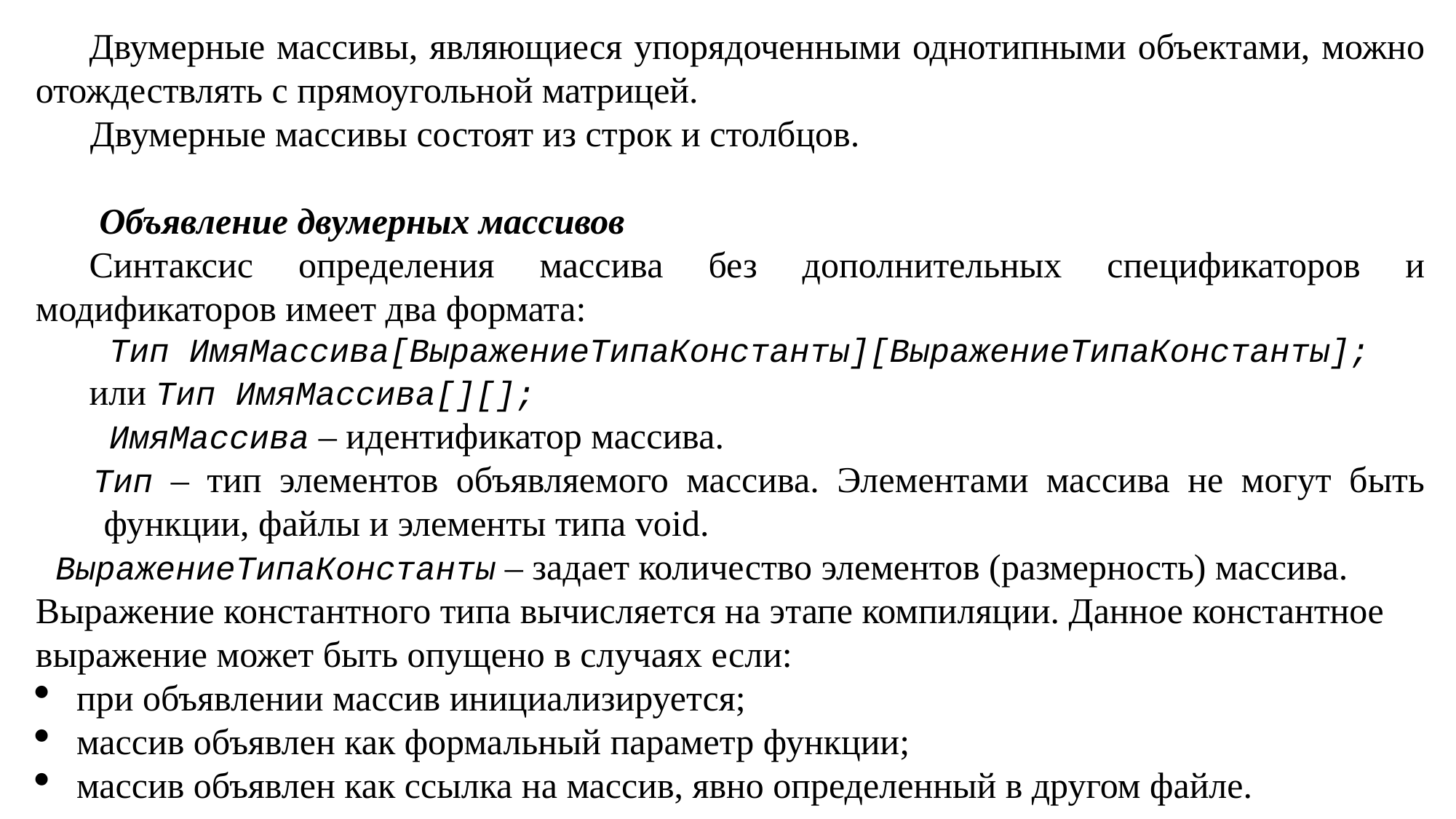

Двумерные массивы, являющиеся упорядоченными однотипными объектами, можно отождествлять с прямоугольной матрицей.
Двумерные массивы состоят из строк и столбцов.

 Объявление двумерных массивов
Синтаксис определения массива без дополнительных спецификаторов и модификаторов имеет два формата:
 Тип ИмяМассива[ВыражениеТипаКонстанты][ВыражениеТипаКонстанты];
или Тип ИмяМассива[][];
 ИмяМассива – идентификатор массива.
  Тип – тип элементов объявляемого массива. Элементами массива не могут быть функции, файлы и элементы типа void.
 ВыражениеТипаКонстанты – задает количество элементов (размерность) массива.
Выражение константного типа вычисляется на этапе компиляции. Данное константное
выражение может быть опущено в случаях если:
при объявлении массив инициализируется;
массив объявлен как формальный параметр функции;
массив объявлен как ссылка на массив, явно определенный в другом файле.